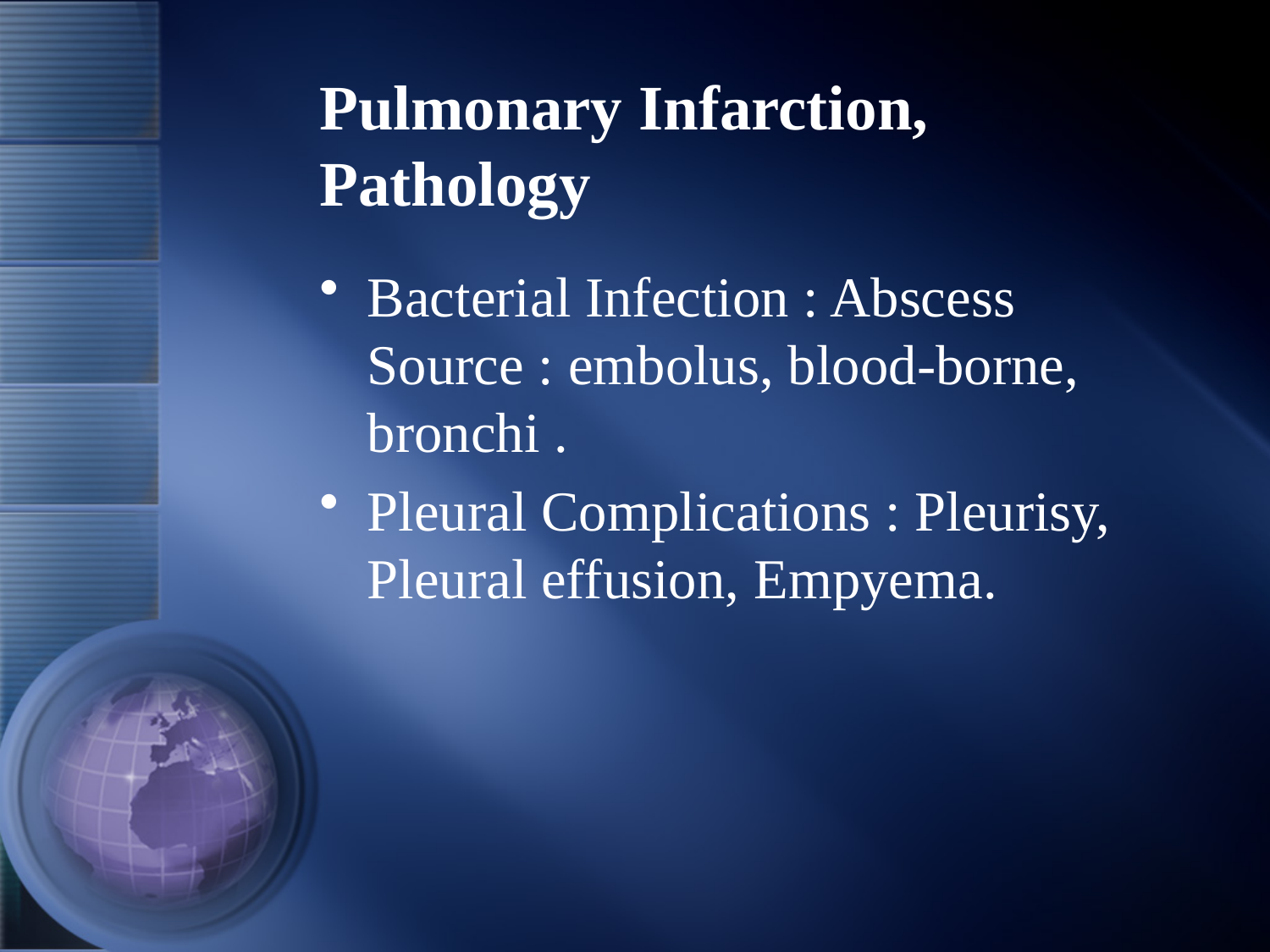

# Pulmonary Infarction, Pathology
Bacterial Infection : Abscess  Source : embolus, blood-borne, bronchi .
Pleural Complications : Pleurisy, Pleural effusion, Empyema.